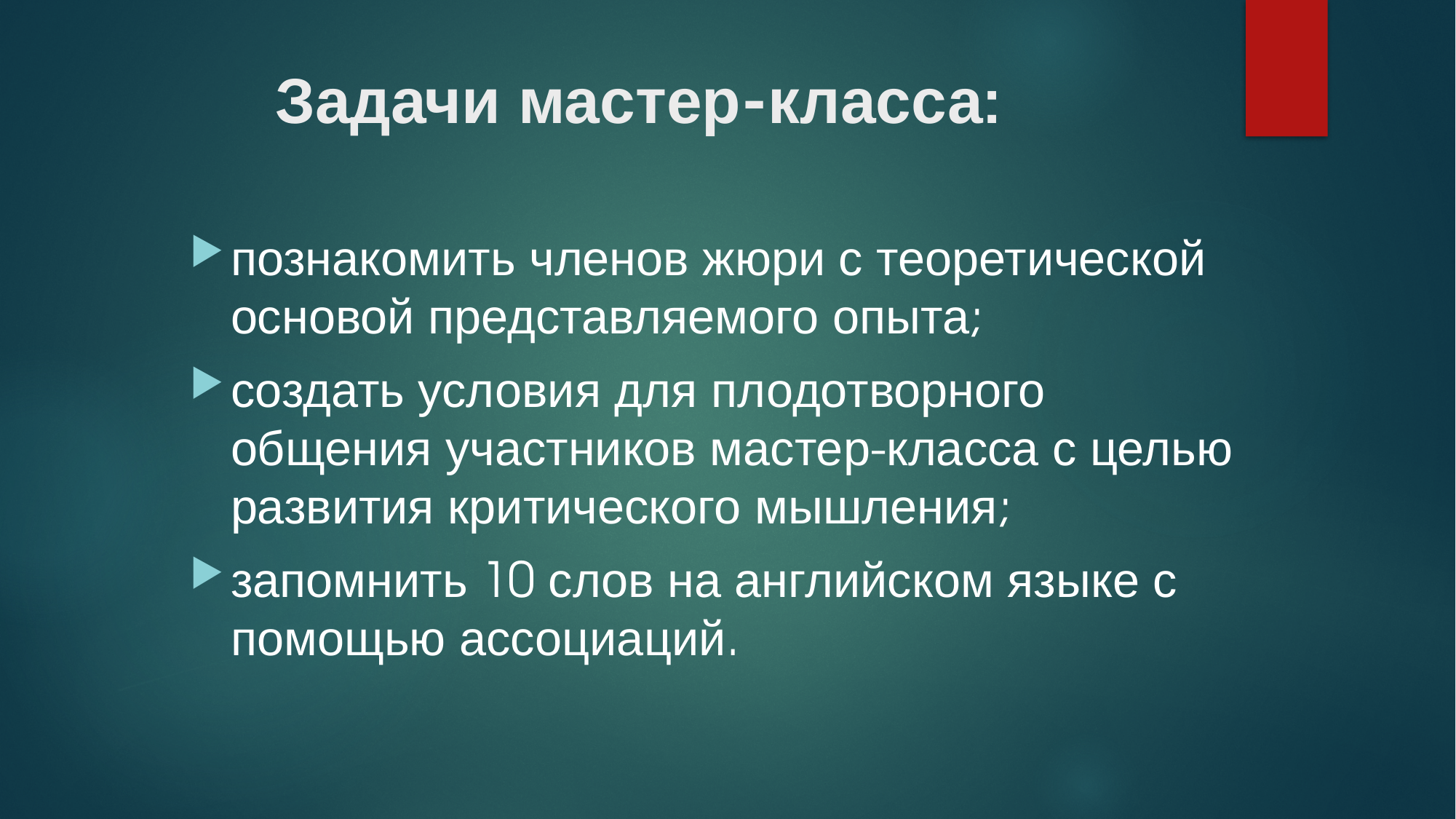

# Задачи мастер-класса:
познакомить членов жюри с теоретической основой представляемого опыта;
создать условия для плодотворного общения участников мастер-класса с целью развития критического мышления;
запомнить 10 слов на английском языке с помощью ассоциаций.